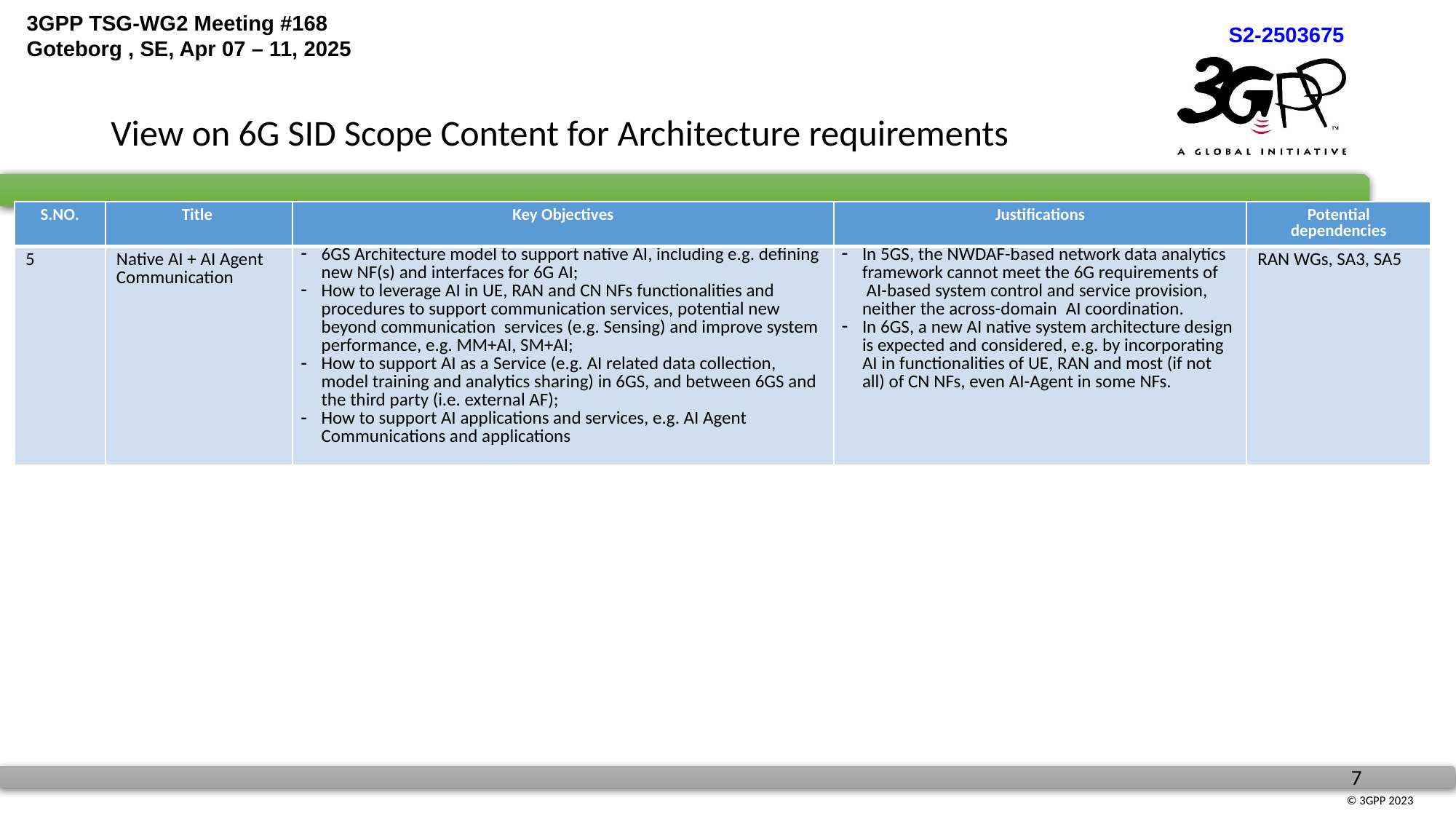

# View on 6G SID Scope Content for Architecture requirements
| S.NO. | Title | Key Objectives | Justifications | Potential dependencies |
| --- | --- | --- | --- | --- |
| 5 | Native AI + AI Agent Communication | 6GS Architecture model to support native AI, including e.g. defining new NF(s) and interfaces for 6G AI; How to leverage AI in UE, RAN and CN NFs functionalities and procedures to support communication services, potential new beyond communication services (e.g. Sensing) and improve system performance, e.g. MM+AI, SM+AI; How to support AI as a Service (e.g. AI related data collection, model training and analytics sharing) in 6GS, and between 6GS and the third party (i.e. external AF); How to support AI applications and services, e.g. AI Agent Communications and applications | In 5GS, the NWDAF-based network data analytics framework cannot meet the 6G requirements of  AI-based system control and service provision, neither the across-domain  AI coordination. In 6GS, a new AI native system architecture design is expected and considered, e.g. by incorporating AI in functionalities of UE, RAN and most (if not all) of CN NFs, even AI-Agent in some NFs. | RAN WGs, SA3, SA5 |